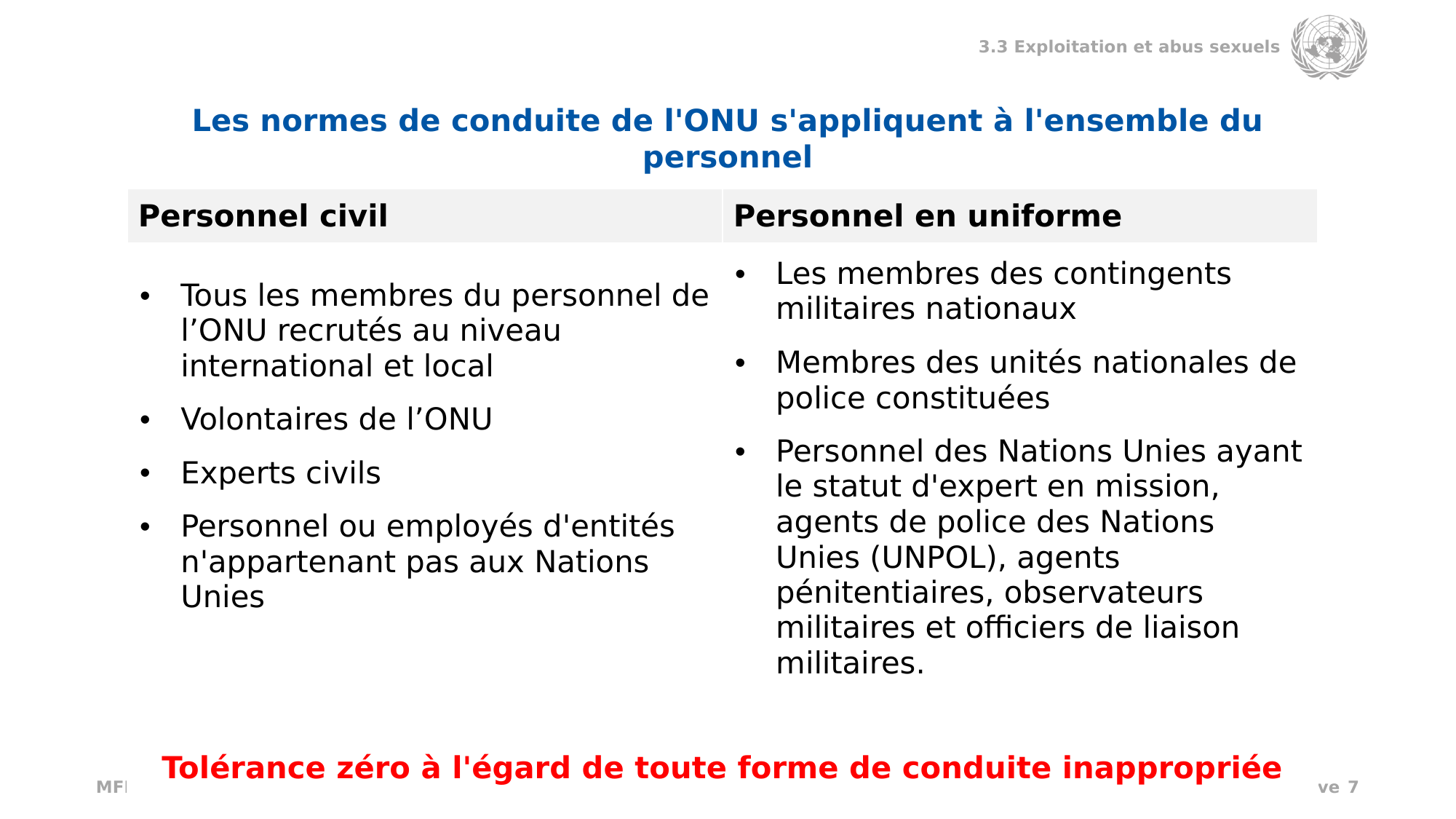

Les normes de conduite de l'ONU s'appliquent à l'ensemble du personnel
| Personnel civil | Personnel en uniforme |
| --- | --- |
| Tous les membres du personnel de l’ONU recrutés au niveau international et local Volontaires de l’ONU Experts civils Personnel ou employés d'entités n'appartenant pas aux Nations Unies | Les membres des contingents militaires nationaux Membres des unités nationales de police constituées Personnel des Nations Unies ayant le statut d'expert en mission, agents de police des Nations Unies (UNPOL), agents pénitentiaires, observateurs militaires et officiers de liaison militaires. |
|  |  |
| Tolérance zéro à l'égard de toute forme de conduite inappropriée |  |